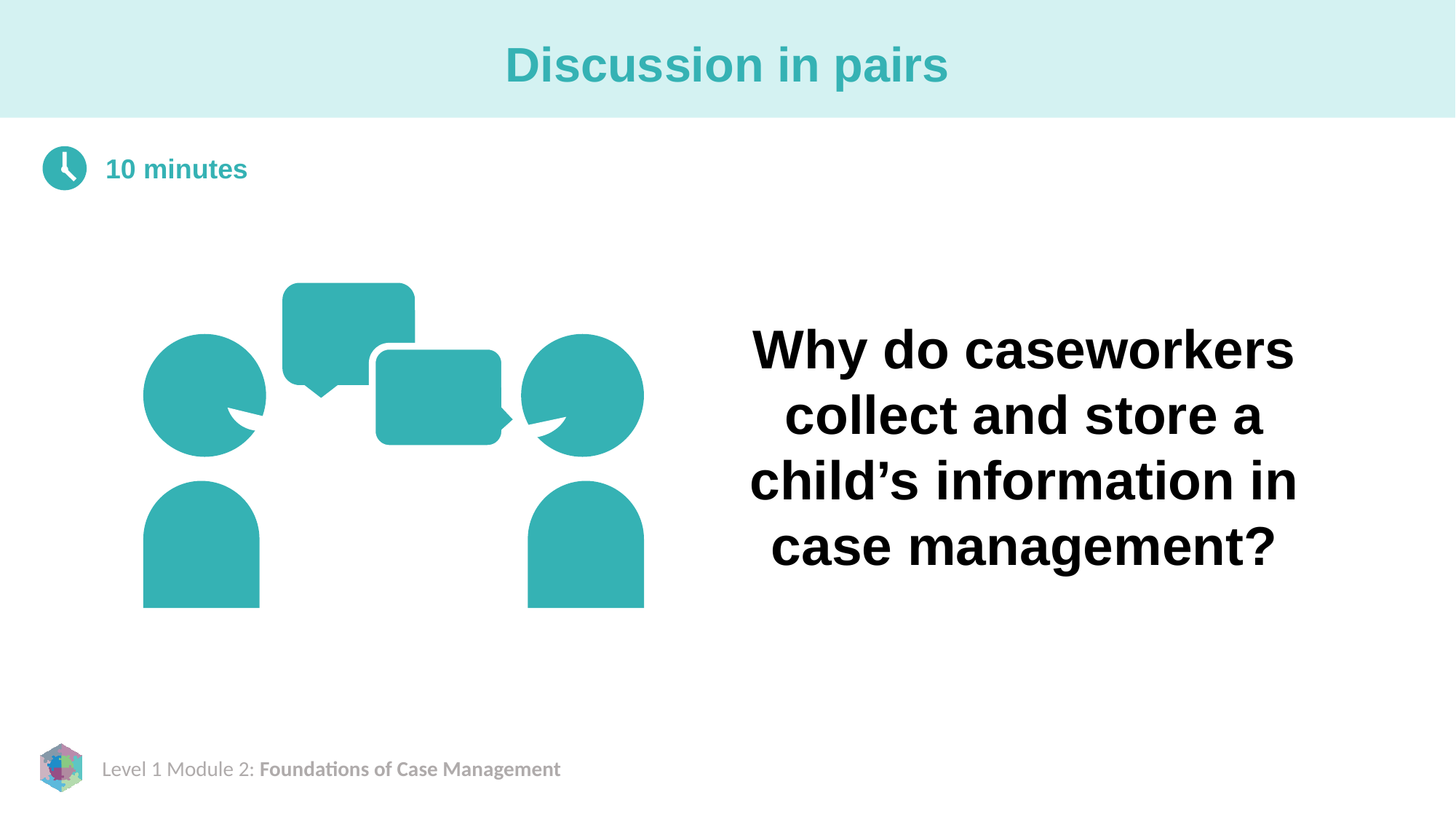

# Discussion in pairs
10 minutes

Why do caseworkers collect and store a child’s information in case management?